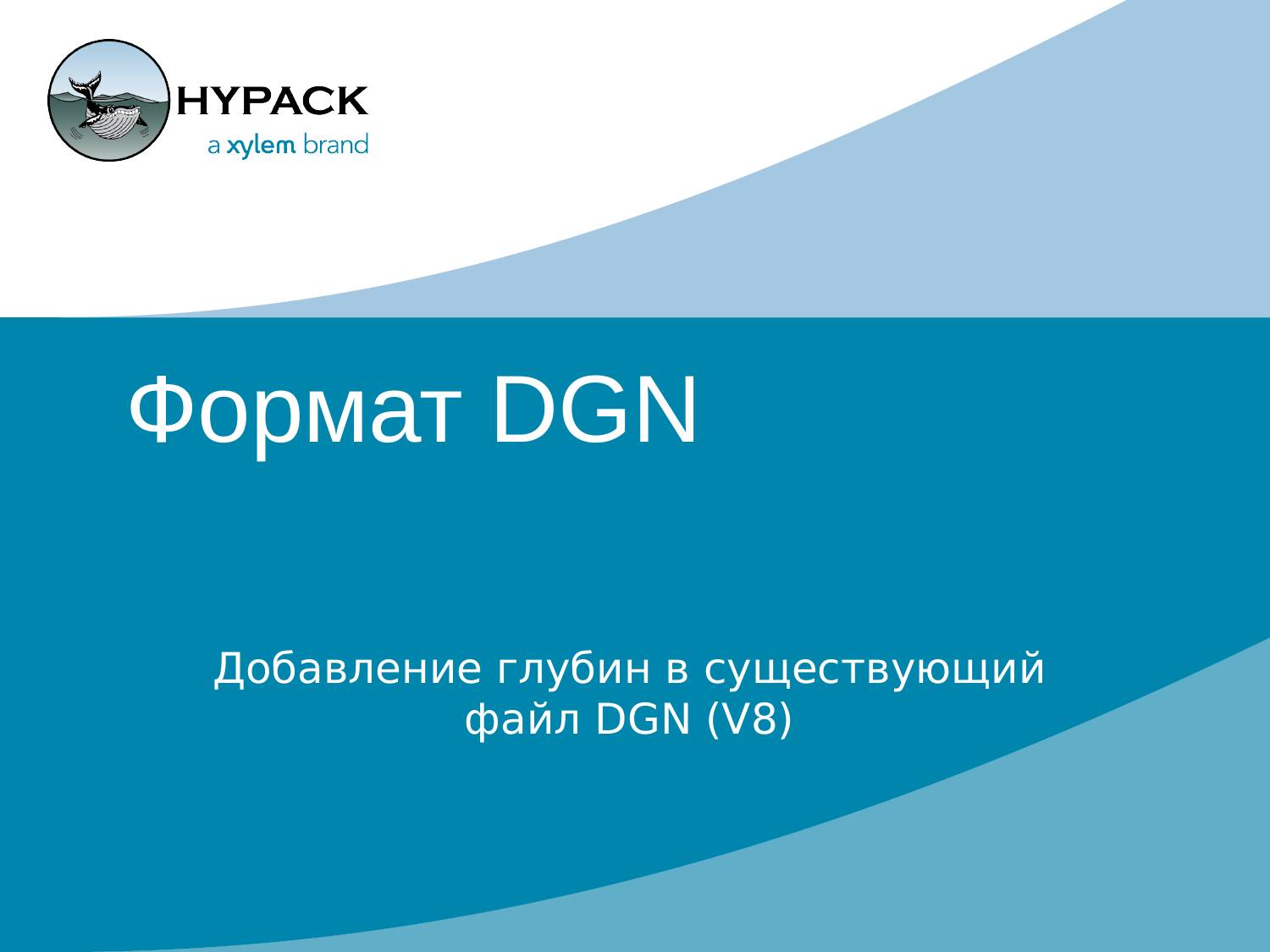

Формат DGN
Добавление глубин в существующий файл DGN (V8)